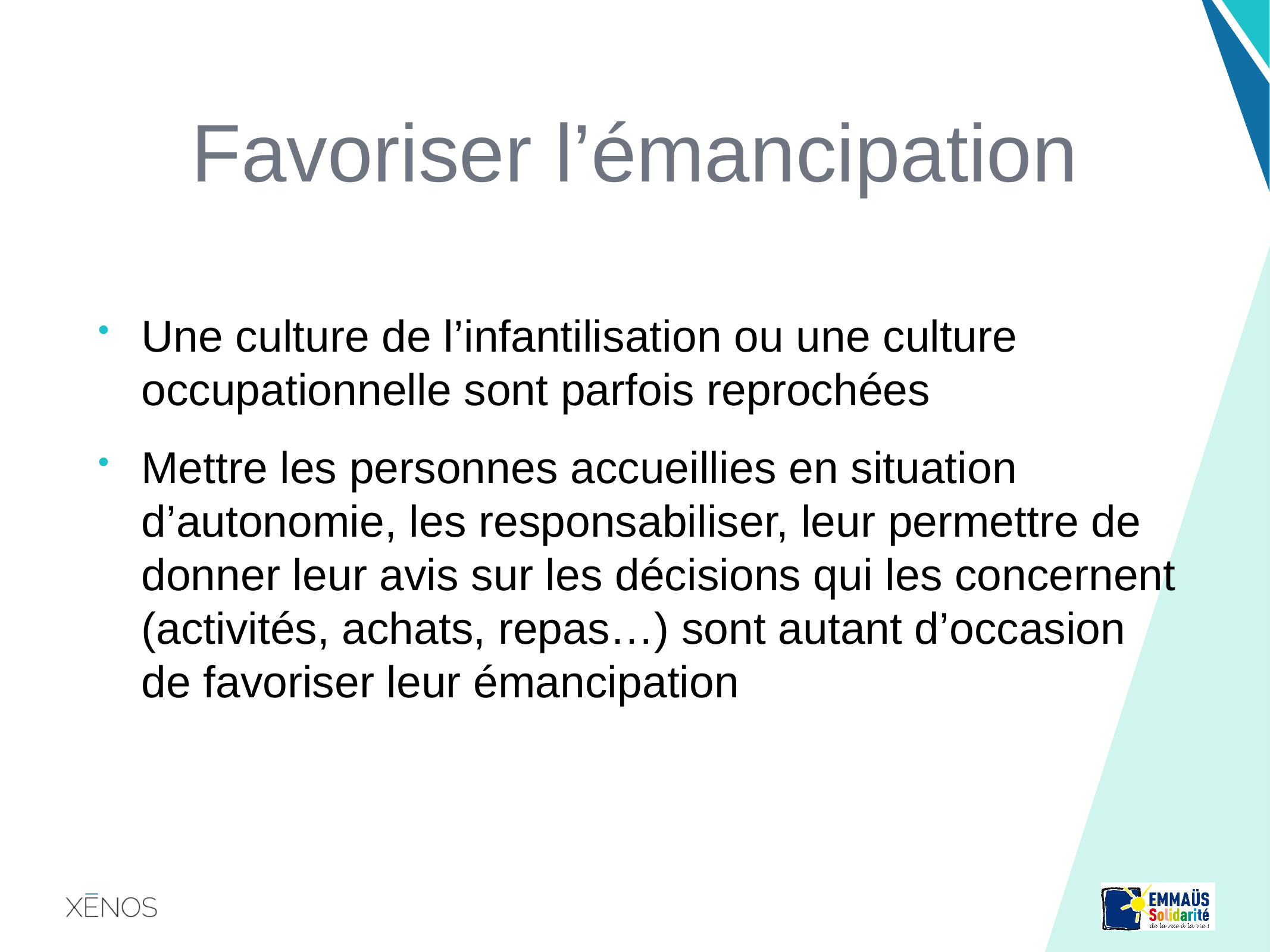

# Favoriser l’émancipation

Une culture de l’infantilisation ou une culture occupationnelle sont parfois reprochées
Mettre les personnes accueillies en situation d’autonomie, les responsabiliser, leur permettre de donner leur avis sur les décisions qui les concernent (activités, achats, repas…) sont autant d’occasion de favoriser leur émancipation